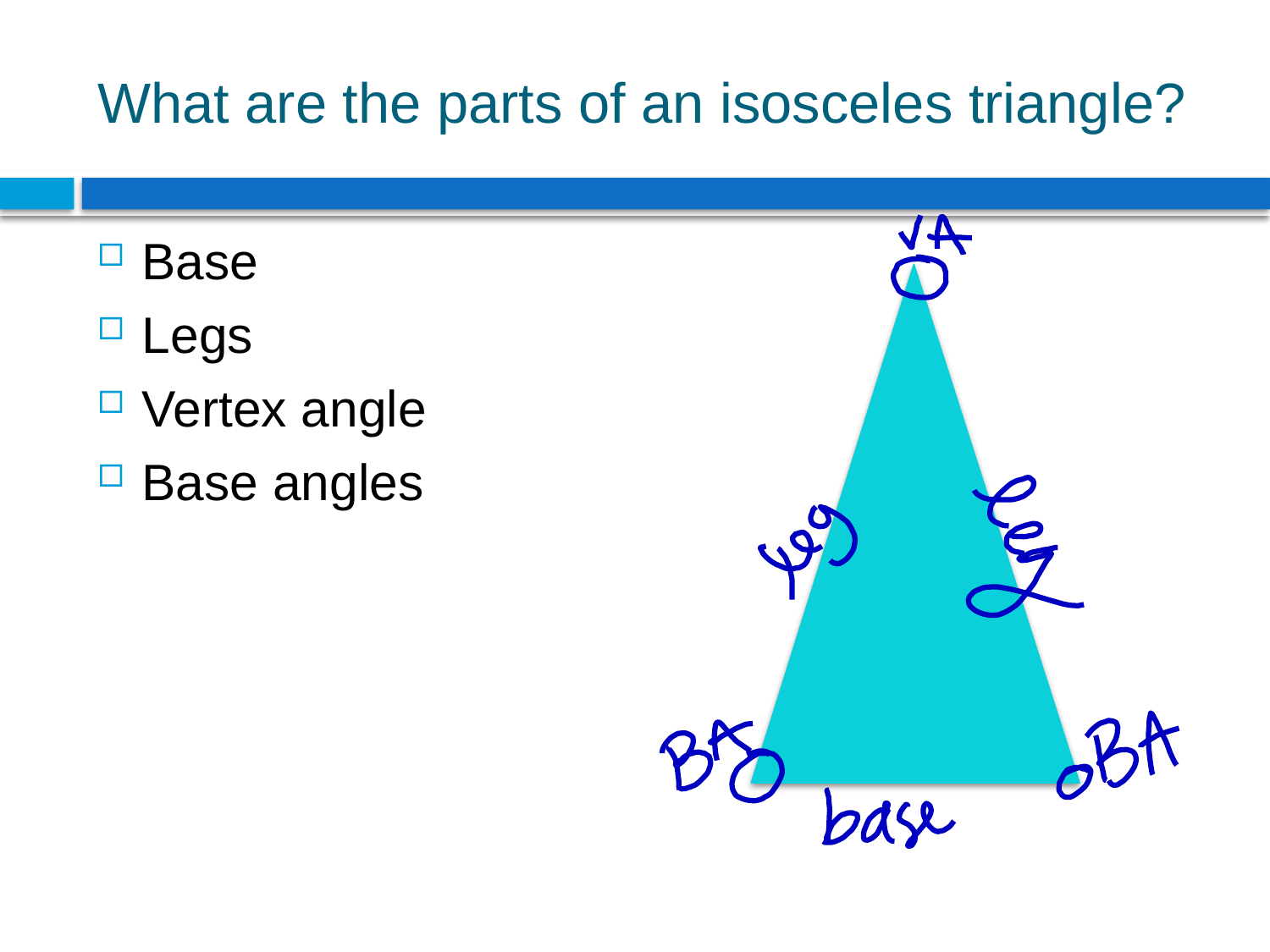

# What are the parts of an isosceles triangle?

Base
Legs
Vertex angle
Base angles